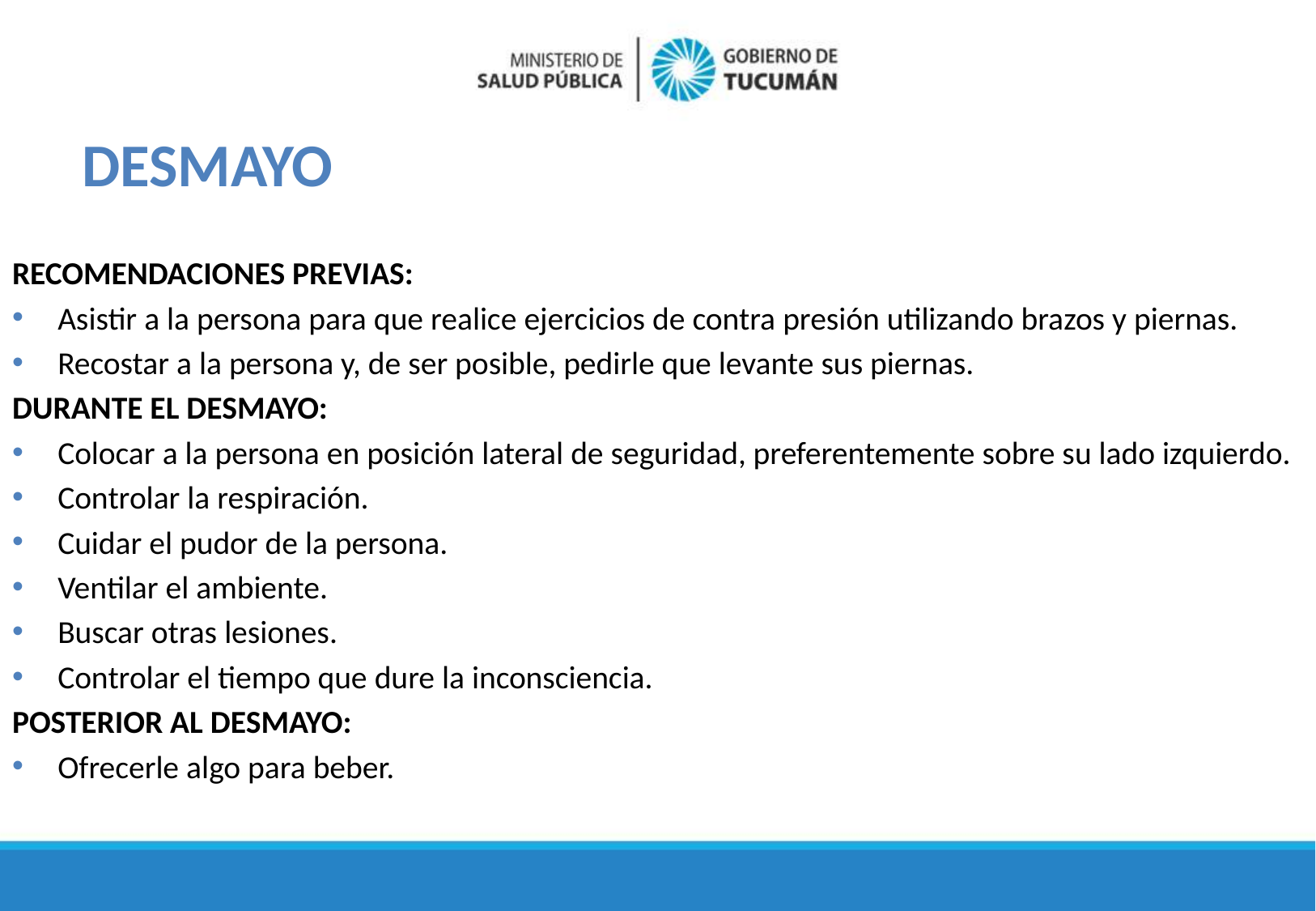

# DESMAYO
RECOMENDACIONES PREVIAS:
Asistir a la persona para que realice ejercicios de contra presión utilizando brazos y piernas.
Recostar a la persona y, de ser posible, pedirle que levante sus piernas.
DURANTE EL DESMAYO:
Colocar a la persona en posición lateral de seguridad, preferentemente sobre su lado izquierdo.
Controlar la respiración.
Cuidar el pudor de la persona.
Ventilar el ambiente.
Buscar otras lesiones.
Controlar el tiempo que dure la inconsciencia.
POSTERIOR AL DESMAYO:
Ofrecerle algo para beber.